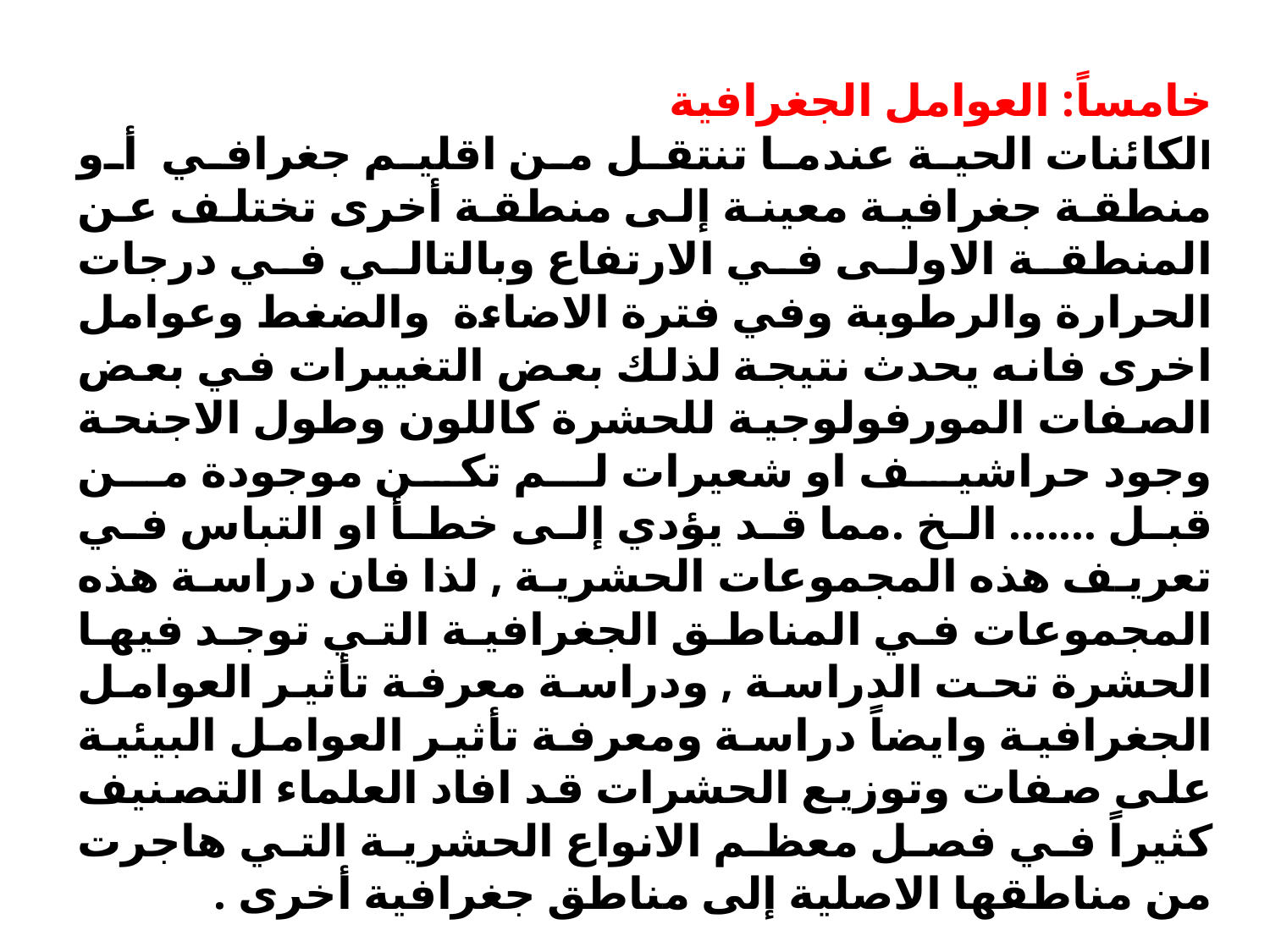

خامساً: العوامل الجغرافية
الكائنات الحية عندما تنتقل من اقليم جغرافي  أو منطقة جغرافية معينة إلى منطقة أخرى تختلف عن المنطقة الاولى في الارتفاع وبالتالي في درجات الحرارة والرطوبة وفي فترة الاضاءة  والضغط وعوامل اخرى فانه يحدث نتيجة لذلك بعض التغييرات في بعض الصفات المورفولوجية للحشرة كاللون وطول الاجنحة وجود حراشيف او شعيرات لم تكن موجودة من قبل ....... الخ .مما قد يؤدي إلى خطأ او التباس في تعريف هذه المجموعات الحشرية , لذا فان دراسة هذه المجموعات في المناطق الجغرافية التي توجد فيها الحشرة تحت الدراسة , ودراسة معرفة تأثير العوامل الجغرافية وايضاً دراسة ومعرفة تأثير العوامل البيئية على صفات وتوزيع الحشرات قد افاد العلماء التصنيف كثيراً في فصل معظم الانواع الحشرية التي هاجرت من مناطقها الاصلية إلى مناطق جغرافية أخرى .